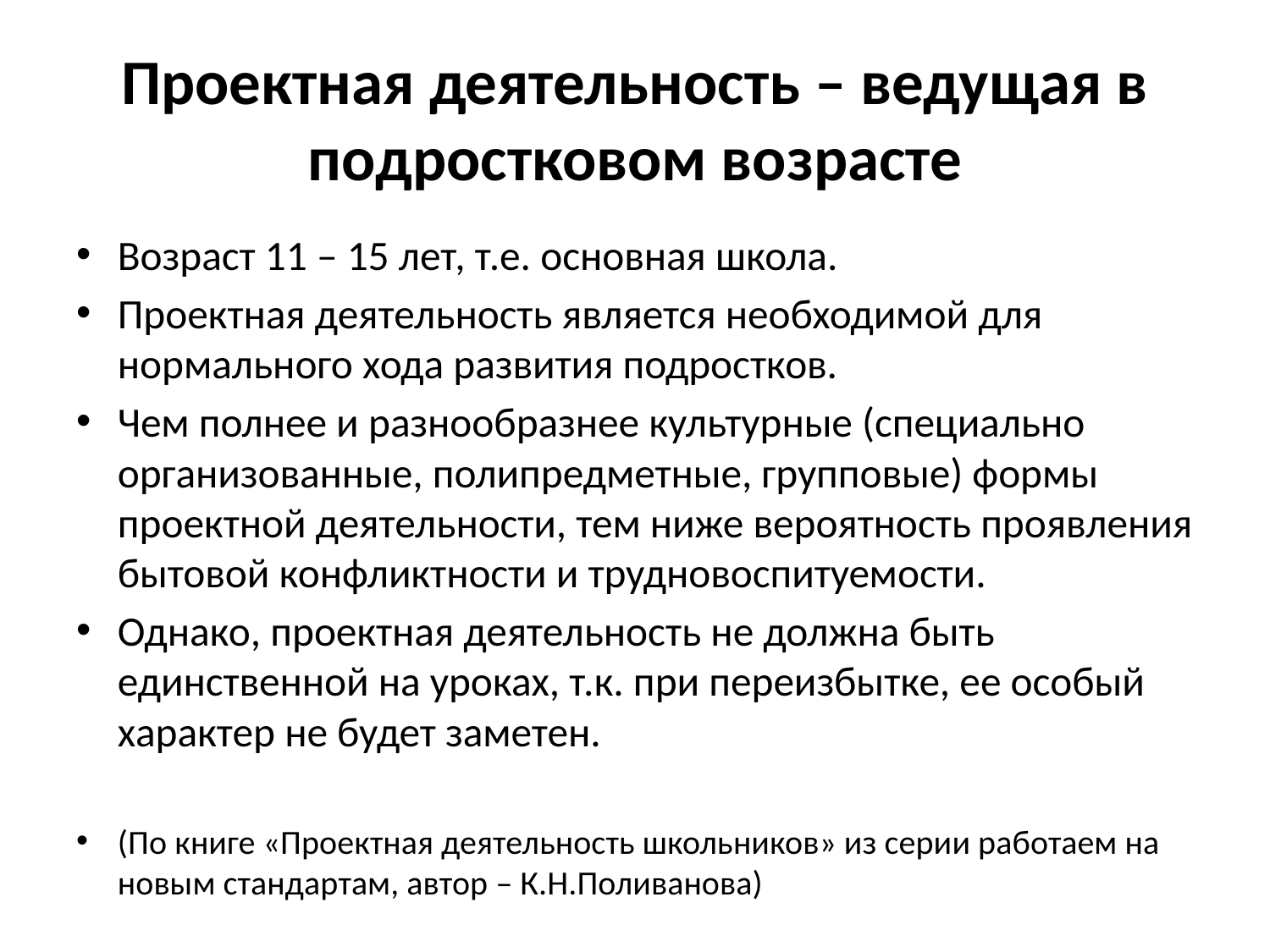

# Проектная деятельность – ведущая в подростковом возрасте
Возраст 11 – 15 лет, т.е. основная школа.
Проектная деятельность является необходимой для нормального хода развития подростков.
Чем полнее и разнообразнее культурные (специально организованные, полипредметные, групповые) формы проектной деятельности, тем ниже вероятность проявления бытовой конфликтности и трудновоспитуемости.
Однако, проектная деятельность не должна быть единственной на уроках, т.к. при переизбытке, ее особый характер не будет заметен.

(По книге «Проектная деятельность школьников» из серии работаем на новым стандартам, автор – К.Н.Поливанова)